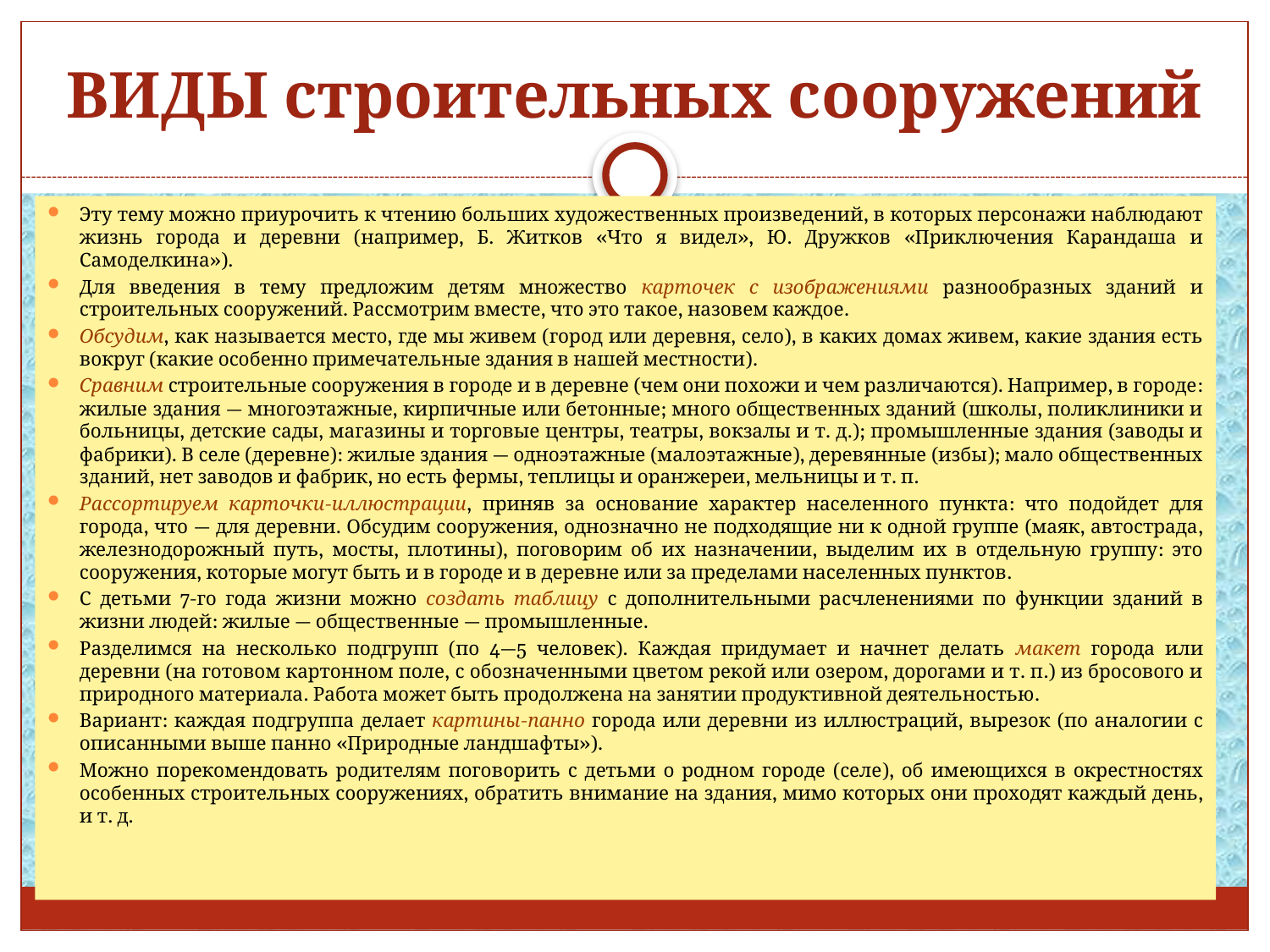

# Виды строительных сооружений
Эту тему можно приурочить к чтению больших художественных произведений, в которых персонажи наблюдают жизнь города и деревни (например, Б. Житков «Что я видел», Ю. Дружков «Приключения Карандаша и Самоделкина»).
Для введения в тему предложим детям множество карточек с изображениями разнообразных зданий и строительных сооружений. Рассмотрим вместе, что это такое, назовем каждое.
Обсудим, как называется место, где мы живем (город или деревня, село), в каких домах живем, какие здания есть вокруг (какие особенно примечательные здания в нашей местности).
Сравним строительные сооружения в городе и в деревне (чем они похожи и чем различаются). Например, в городе: жилые здания — многоэтажные, кир­пичные или бетонные; много общественных зданий (школы, поликлиники и больницы, детские сады, магазины и торговые центры, театры, вокзалы и т. д.); промышленные здания (заводы и фабрики). В селе (деревне): жилые здания — одноэтажные (малоэтажные), деревянные (избы); мало общественных зданий, нет заводов и фабрик, но есть фермы, теплицы и оранжереи, мельницы и т. п.
Рассортируем карточки-иллюстрации, приняв за основание характер населенного пункта: что подойдет для города, что — для деревни. Обсудим сооружения, однозначно не подходящие ни к одной группе (маяк, автострада, железнодорожный путь, мосты, плотины), поговорим об их назначении, выделим их в отдельную группу: это сооружения, которые могут быть и в городе и в деревне или за пределами населенных пунктов.
С детьми 7-го года жизни можно создать таблицу с дополнительными расчленениями по функции зданий в жизни людей: жилые — общественные — промышленные.
Разделимся на несколько подгрупп (по 4—5 человек). Каждая придумает и начнет делать макет города или деревни (на готовом картонном поле, с обозначенными цветом рекой или озером, дорогами и т. п.) из бросового и природного материала. Работа может быть продолжена на занятии продуктивной деятельностью.
Вариант: каждая подгруппа делает картины-панно города или деревни из иллюстраций, вырезок (по аналогии с описанными выше панно «Природные ландшафты»).
Можно порекомендовать родителям поговорить с детьми о родном городе (селе), об имеющихся в окрестностях особенных строительных сооружениях, обратить внимание на здания, мимо которых они проходят каждый день, и т. д.